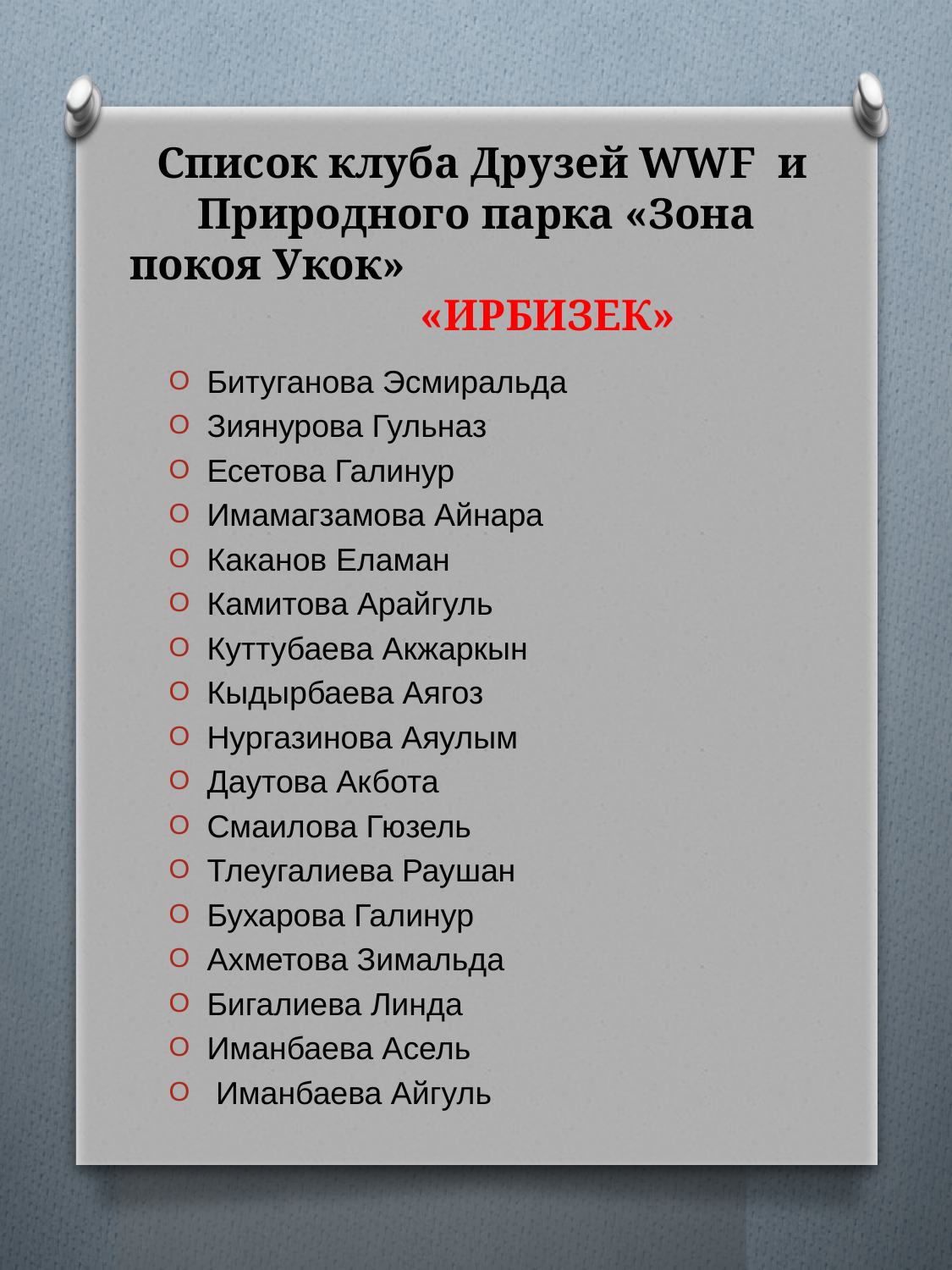

# Список клуба Друзей WWF  и Природного парка «Зона покоя Укок»                                                    «ИРБИЗЕК»
Битуганова Эсмиральда
Зиянурова Гульназ
Есетова Галинур
Имамагзамова Айнара
Каканов Еламан
Камитова Арайгуль
Куттубаева Акжаркын
Кыдырбаева Аягоз
Нургазинова Аяулым
Даутова Акбота
Смаилова Гюзель
Тлеугалиева Раушан
Бухарова Галинур
Ахметова Зимальда
Бигалиева Линда
Иманбаева Асель
 Иманбаева Айгуль